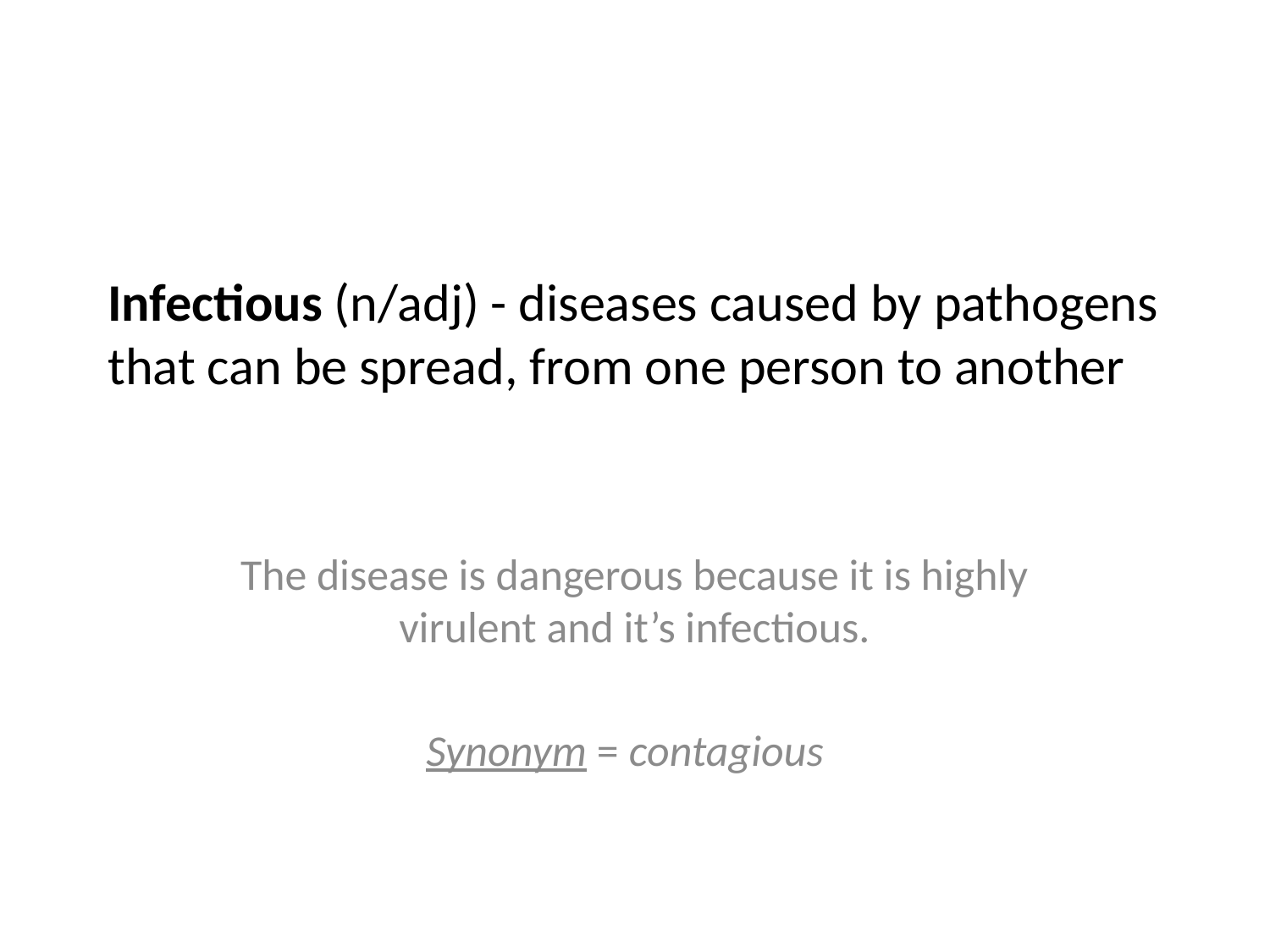

# Infectious (n/adj) - diseases caused by pathogens that can be spread, from one person to another
The disease is dangerous because it is highly virulent and it’s infectious.

Synonym = contagious